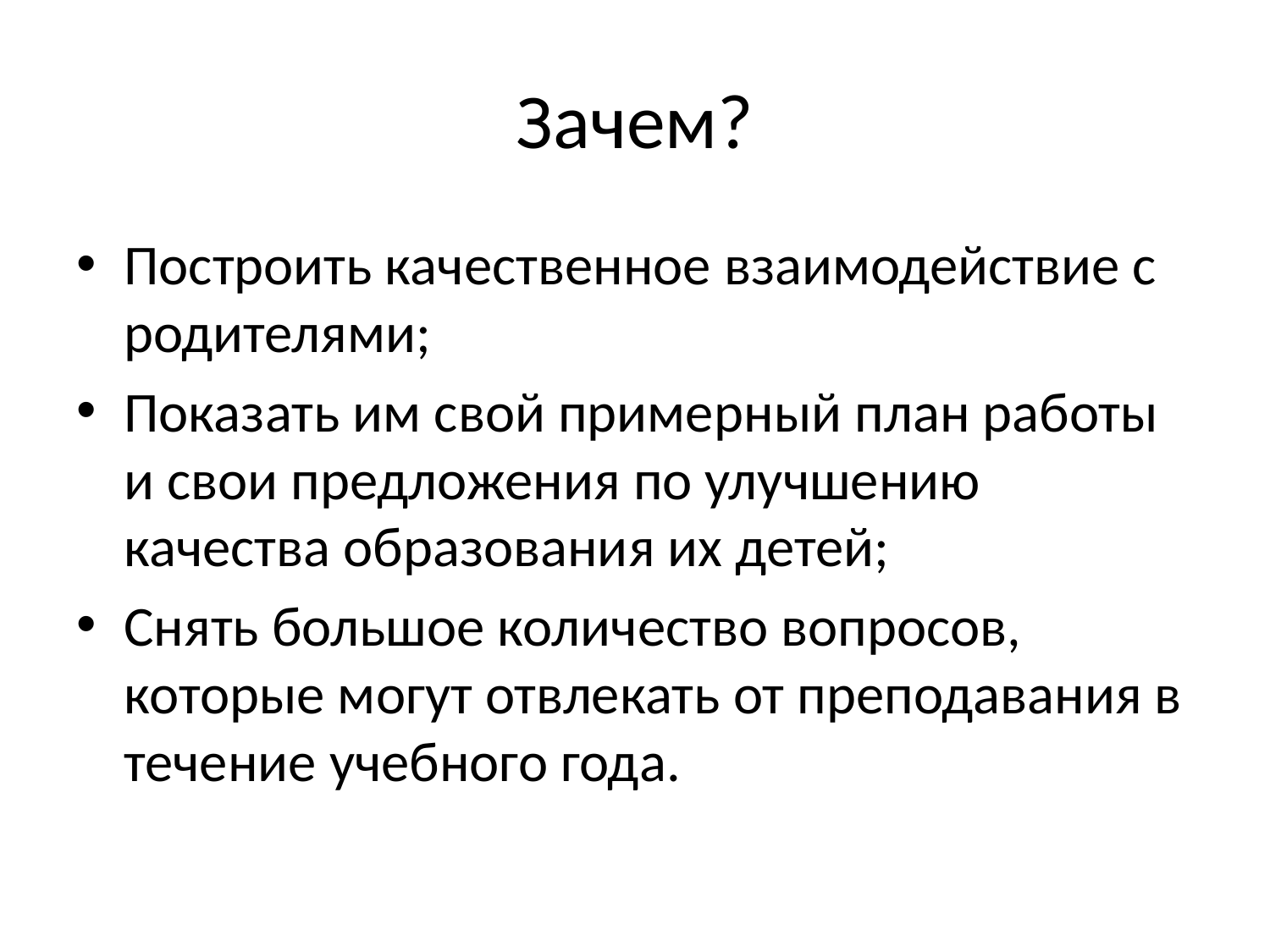

# Зачем?
Построить качественное взаимодействие с родителями;
Показать им свой примерный план работы и свои предложения по улучшению качества образования их детей;
Снять большое количество вопросов, которые могут отвлекать от преподавания в течение учебного года.